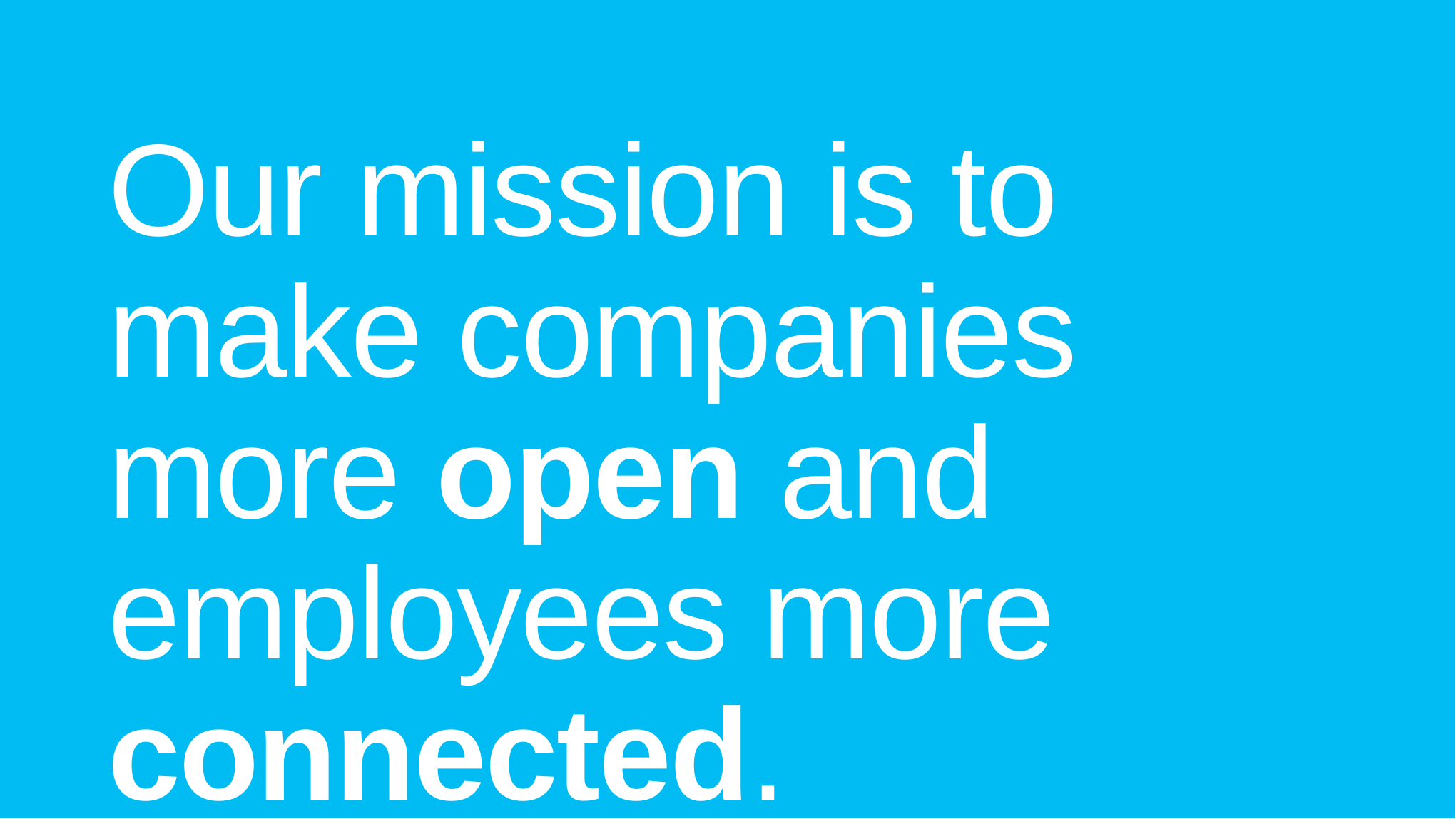

Our mission is to make companies more open and employees more connected.